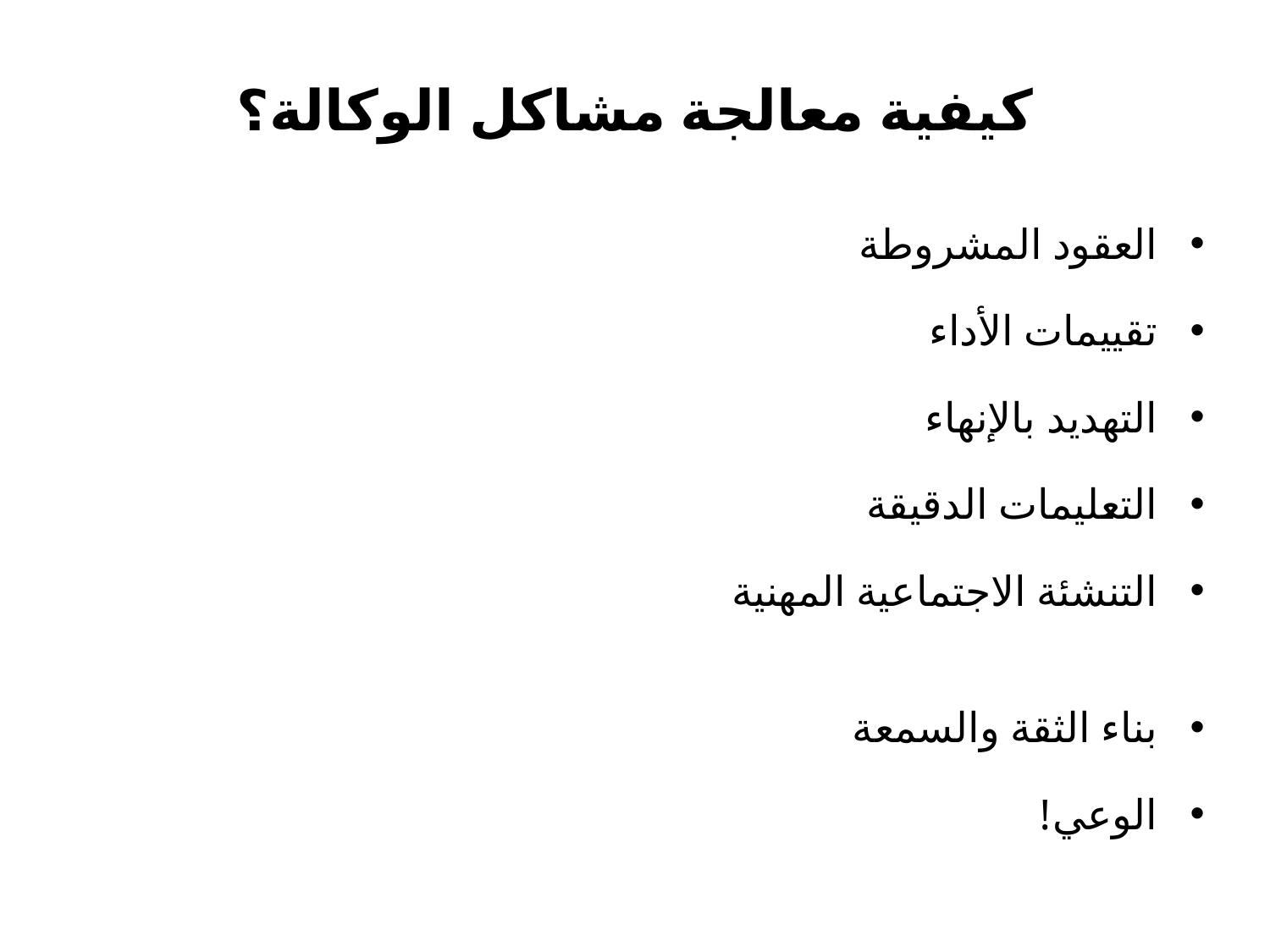

# كيفية معالجة مشاكل الوكالة؟
العقود المشروطة
تقييمات الأداء
التهديد بالإنهاء
التعليمات الدقيقة
التنشئة الاجتماعية المهنية
بناء الثقة والسمعة
الوعي!